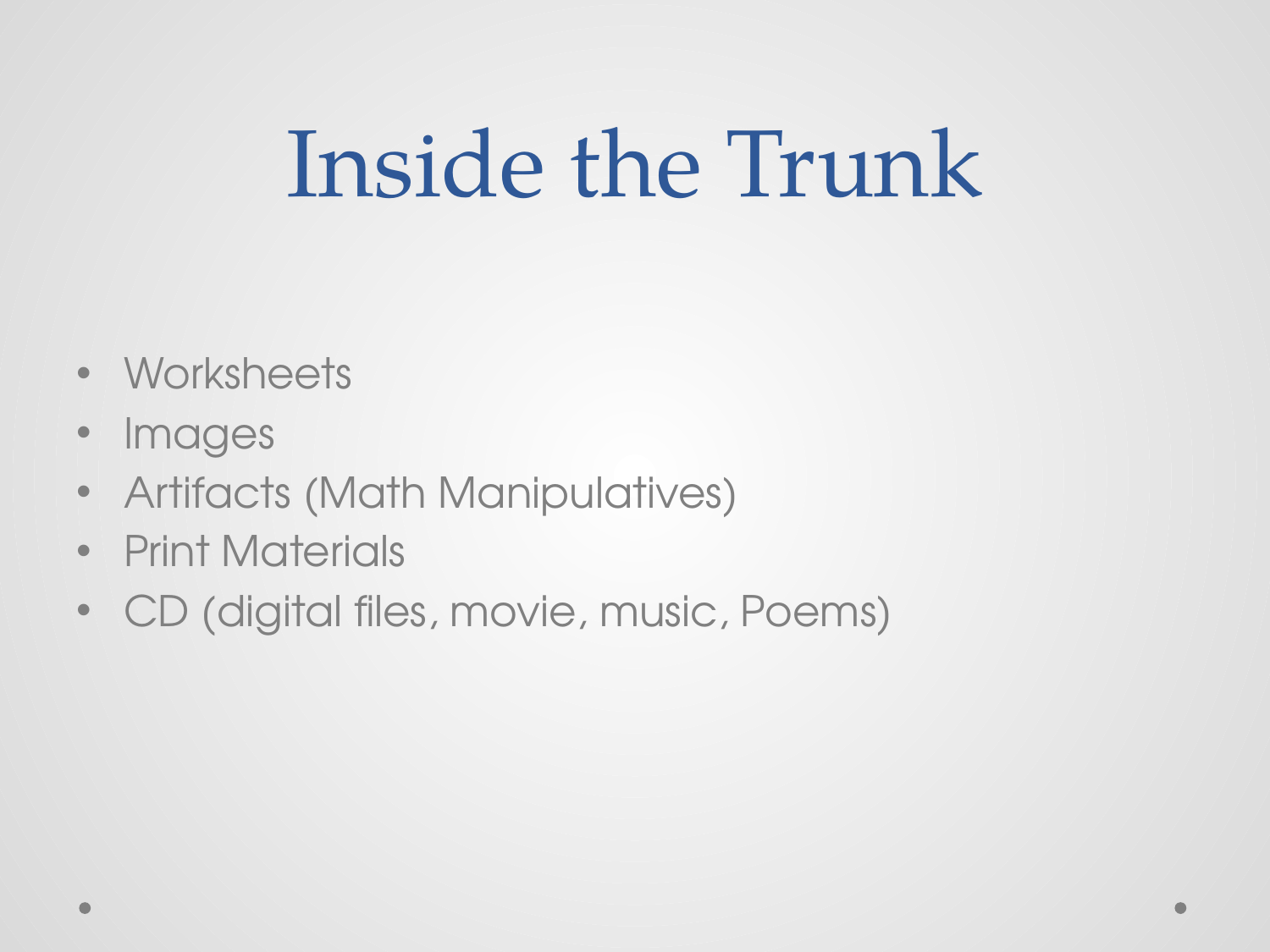

# Inside the Trunk

Worksheets
Images
Artifacts (Math Manipulatives)
Print Materials
CD (digital files, movie, music, Poems)